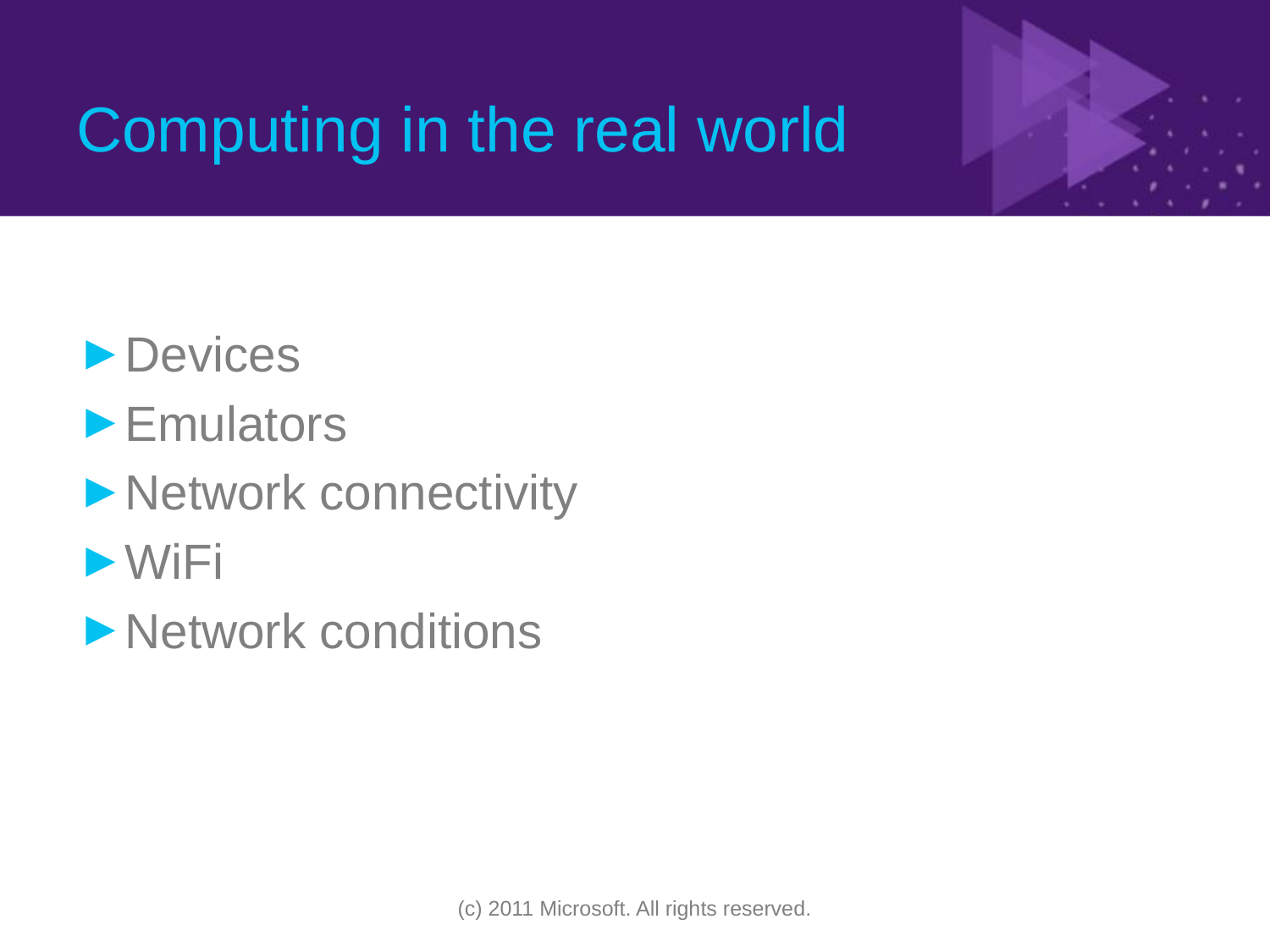

# Computing in the real world
Devices
Emulators
Network connectivity
WiFi
Network conditions
(c) 2011 Microsoft. All rights reserved.